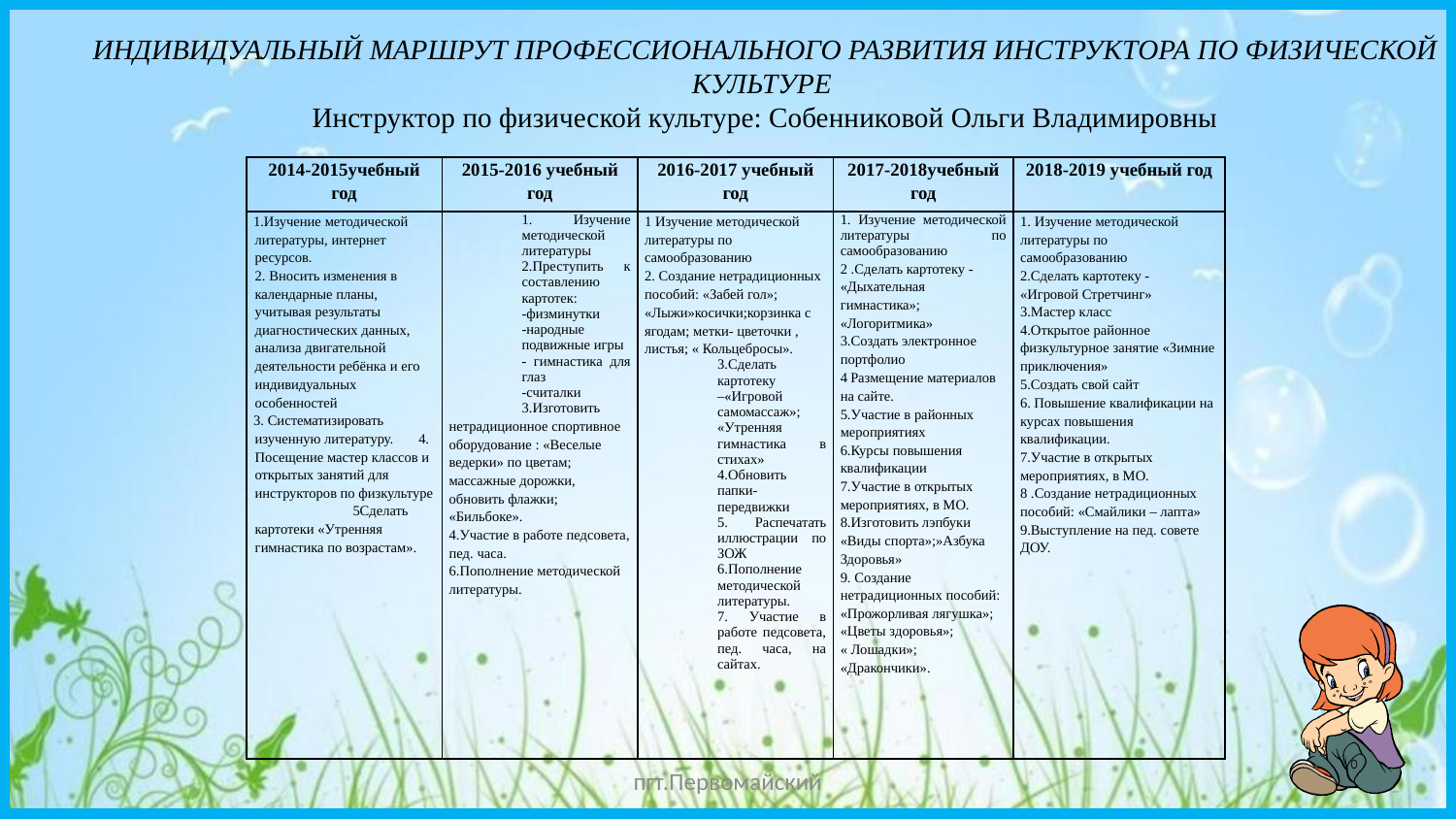

ИНДИВИДУАЛЬНЫЙ МАРШРУТ ПРОФЕССИОНАЛЬНОГО РАЗВИТИЯ ИНСТРУКТОРА ПО ФИЗИЧЕСКОЙ КУЛЬТУРЕ
Инструктор по физической культуре: Собенниковой Ольги Владимировны
| 2014-2015учебный год | 2015-2016 учебный год | 2016-2017 учебный год | 2017-2018учебный год | 2018-2019 учебный год |
| --- | --- | --- | --- | --- |
| 1.Изучение методической литературы, интернет ресурсов. 2. Вносить изменения в календарные планы, учитывая результаты диагностических данных, анализа двигательной деятельности ребёнка и его индивидуальных особенностей 3. Систематизировать изученную литературу. 4. Посещение мастер классов и открытых занятий для инструкторов по физкультуре 5Сделать картотеки «Утренняя гимнастика по возрастам». | 1. Изучение методической литературы 2.Преступить к составлению картотек: -физминутки -народные подвижные игры - гимнастика для глаз -считалки 3.Изготовить нетрадиционное спортивное оборудование : «Веселые ведерки» по цветам; массажные дорожки, обновить флажки; «Бильбоке». 4.Участие в работе педсовета, пед. часа. 6.Пополнение методической литературы. | 1 Изучение методической литературы по самообразованию 2. Создание нетрадиционных пособий: «Забей гол»; «Лыжи»косички;корзинка с ягодам; метки- цветочки , листья; « Кольцебросы». 3.Сделать картотеку –«Игровой самомассаж»; «Утренняя гимнастика в стихах» 4.Обновить папки- передвижки 5. Распечатать иллюстрации по ЗОЖ 6.Пополнение методической литературы. 7. Участие в работе педсовета, пед. часа, на сайтах. | 1. Изучение методической литературы по самообразованию 2 .Сделать картотеку - «Дыхательная гимнастика»; «Логоритмика» 3.Создать электронное портфолио 4 Размещение материалов на сайте. 5.Участие в районных мероприятиях 6.Курсы повышения квалификации 7.Участие в открытых мероприятиях, в МО. 8.Изготовить лэпбуки «Виды спорта»;»Азбука Здоровья» 9. Создание нетрадиционных пособий: «Прожорливая лягушка»; «Цветы здоровья»; « Лошадки»; «Дракончики». | 1. Изучение методической литературы по самообразованию 2.Сделать картотеку - «Игровой Стретчинг» 3.Мастер класс 4.Открытое районное физкультурное занятие «Зимние приключения» 5.Создать свой сайт 6. Повышение квалификации на курсах повышения квалификации. 7.Участие в открытых мероприятиях, в МО. 8 .Создание нетрадиционных пособий: «Смайлики – лапта» 9.Выступление на пед. совете ДОУ. |
пгт.Первомайский